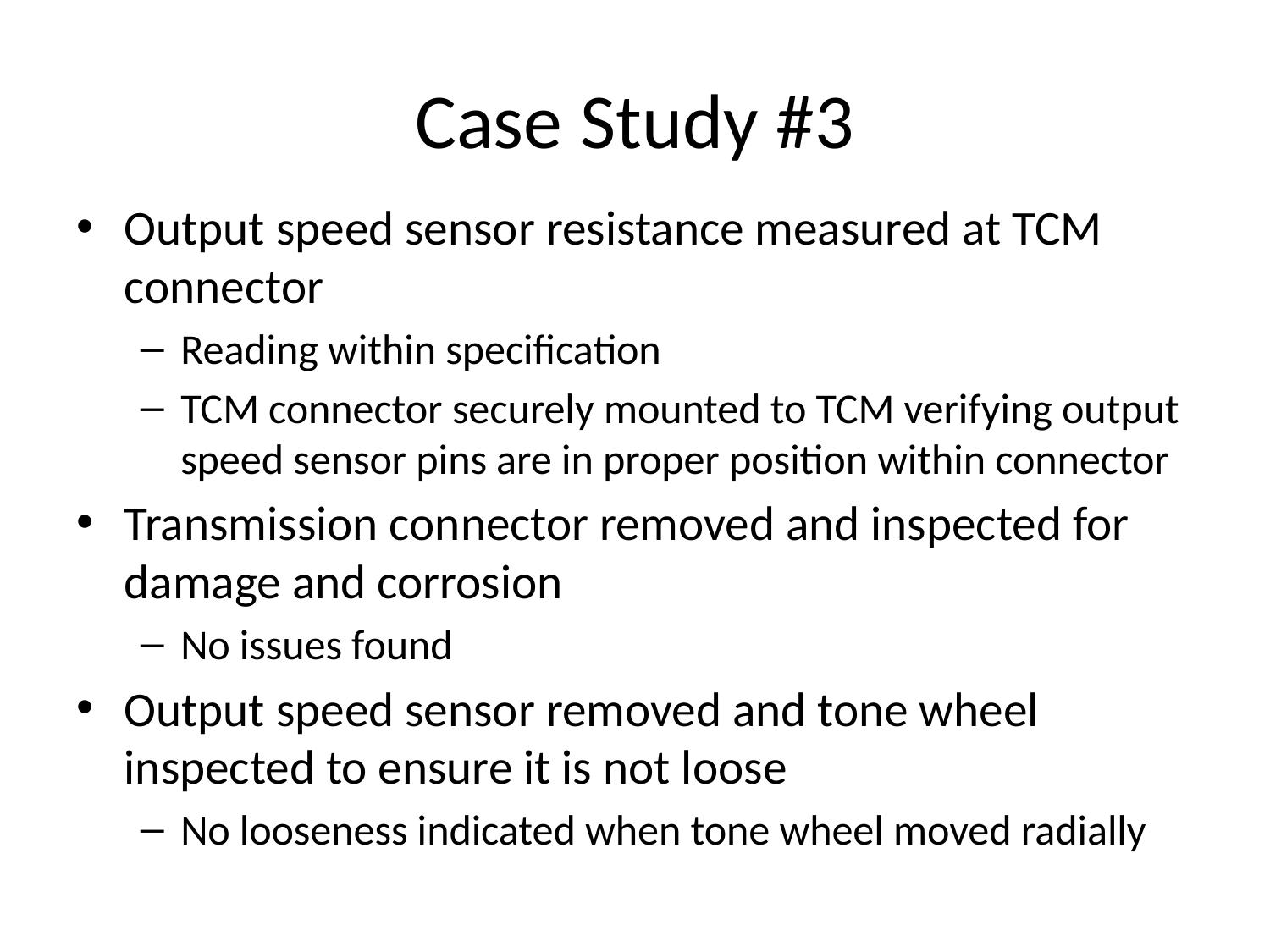

# Case Study #3
Output speed sensor resistance measured at TCM connector
Reading within specification
TCM connector securely mounted to TCM verifying output speed sensor pins are in proper position within connector
Transmission connector removed and inspected for damage and corrosion
No issues found
Output speed sensor removed and tone wheel inspected to ensure it is not loose
No looseness indicated when tone wheel moved radially